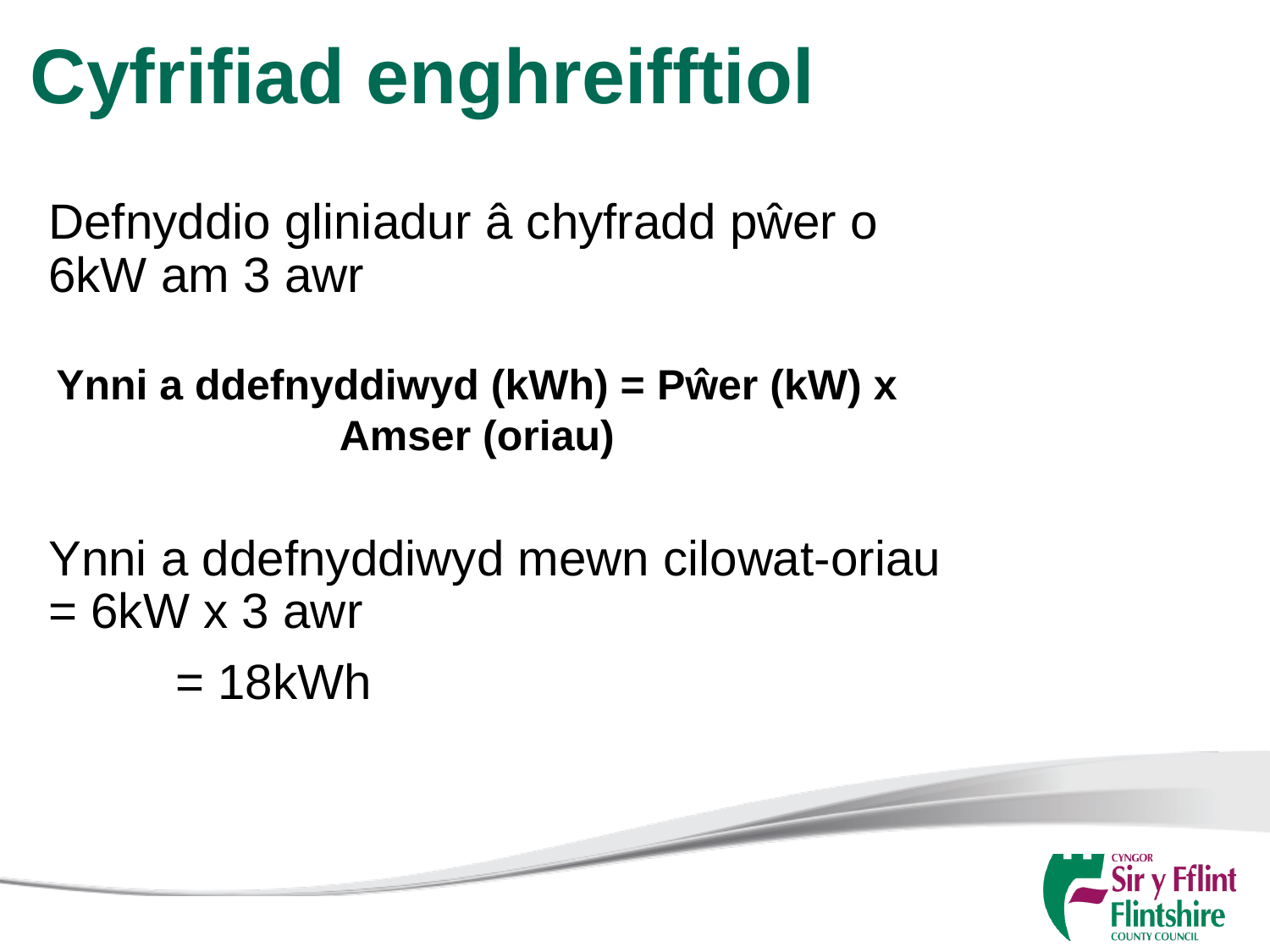

# Cyfrifiad enghreifftiol
Defnyddio gliniadur â chyfradd pŵer o 6kW am 3 awr

Ynni a ddefnyddiwyd mewn cilowat-oriau = 6kW x 3 awr
	= 18kWh
Ynni a ddefnyddiwyd (kWh) = Pŵer (kW) x Amser (oriau)